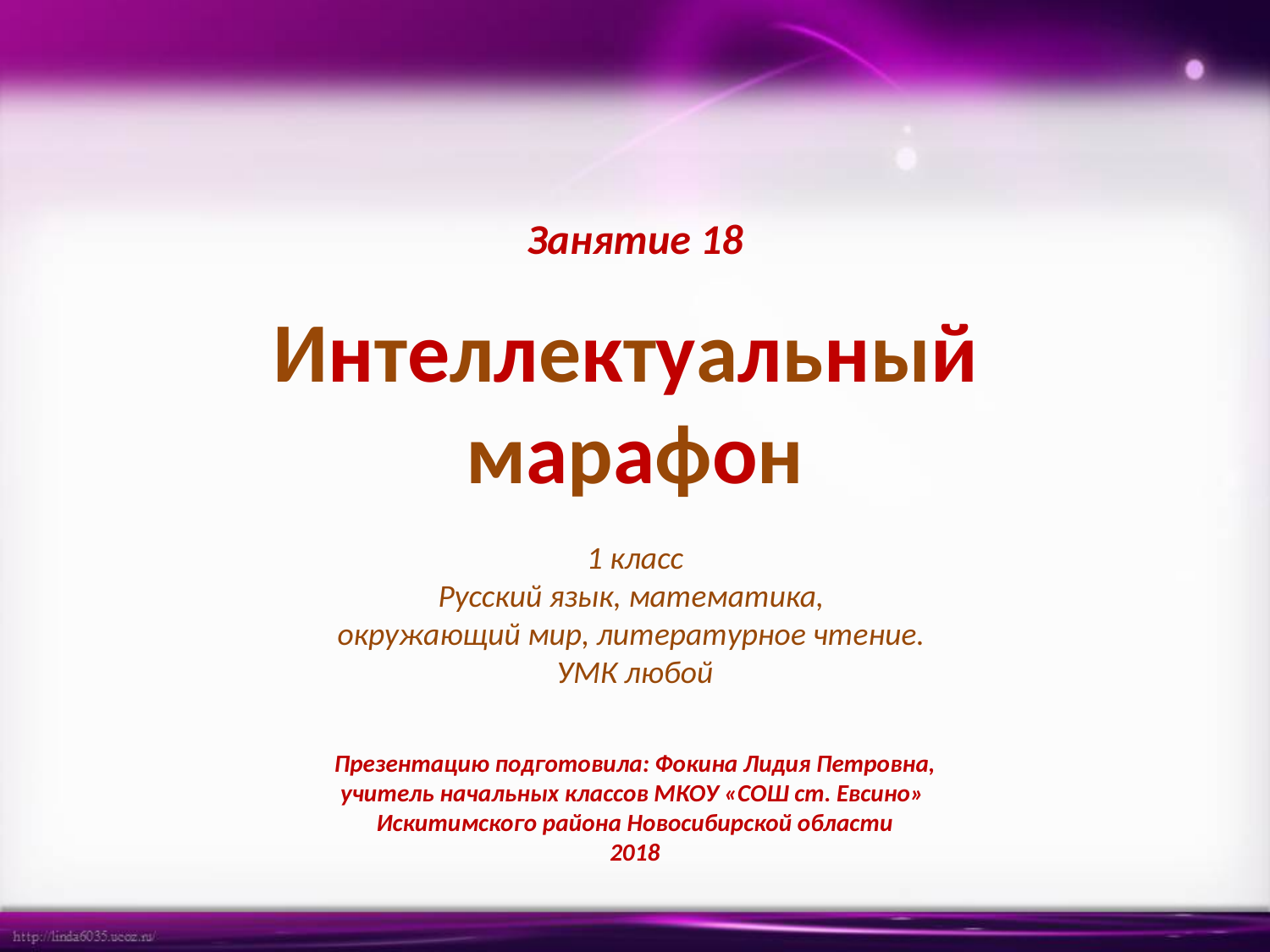

Занятие 18
Интеллектуальный
марафон
1 класс
Русский язык, математика,
окружающий мир, литературное чтение.
УМК любой
Презентацию подготовила: Фокина Лидия Петровна,
учитель начальных классов МКОУ «СОШ ст. Евсино»
Искитимского района Новосибирской области
2018